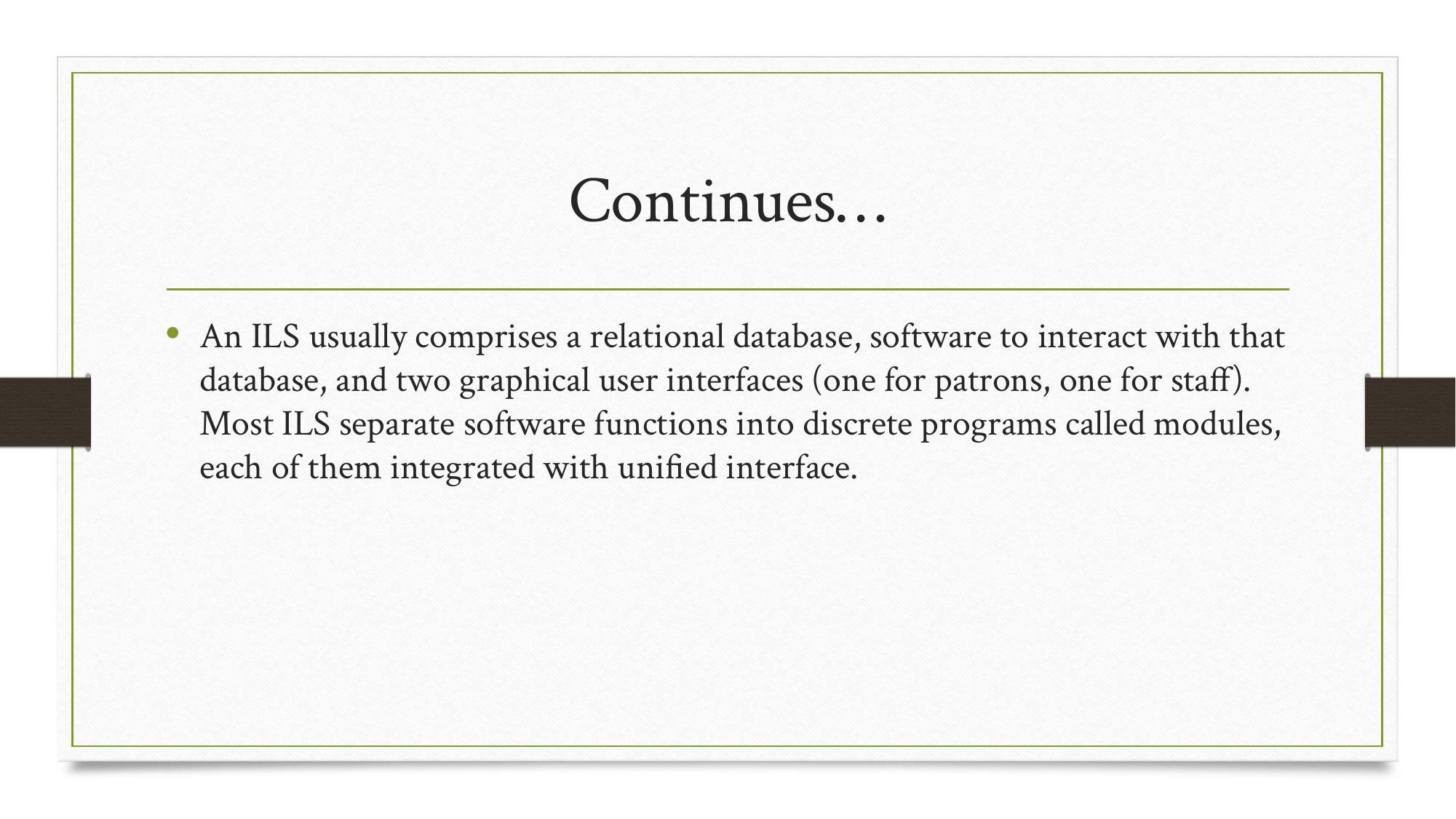

# Continues…
An ILS usually comprises a relational database, software to interact with that database, and two graphical user interfaces (one for patrons, one for staff). Most ILS separate software functions into discrete programs called modules, each of them integrated with unified interface.